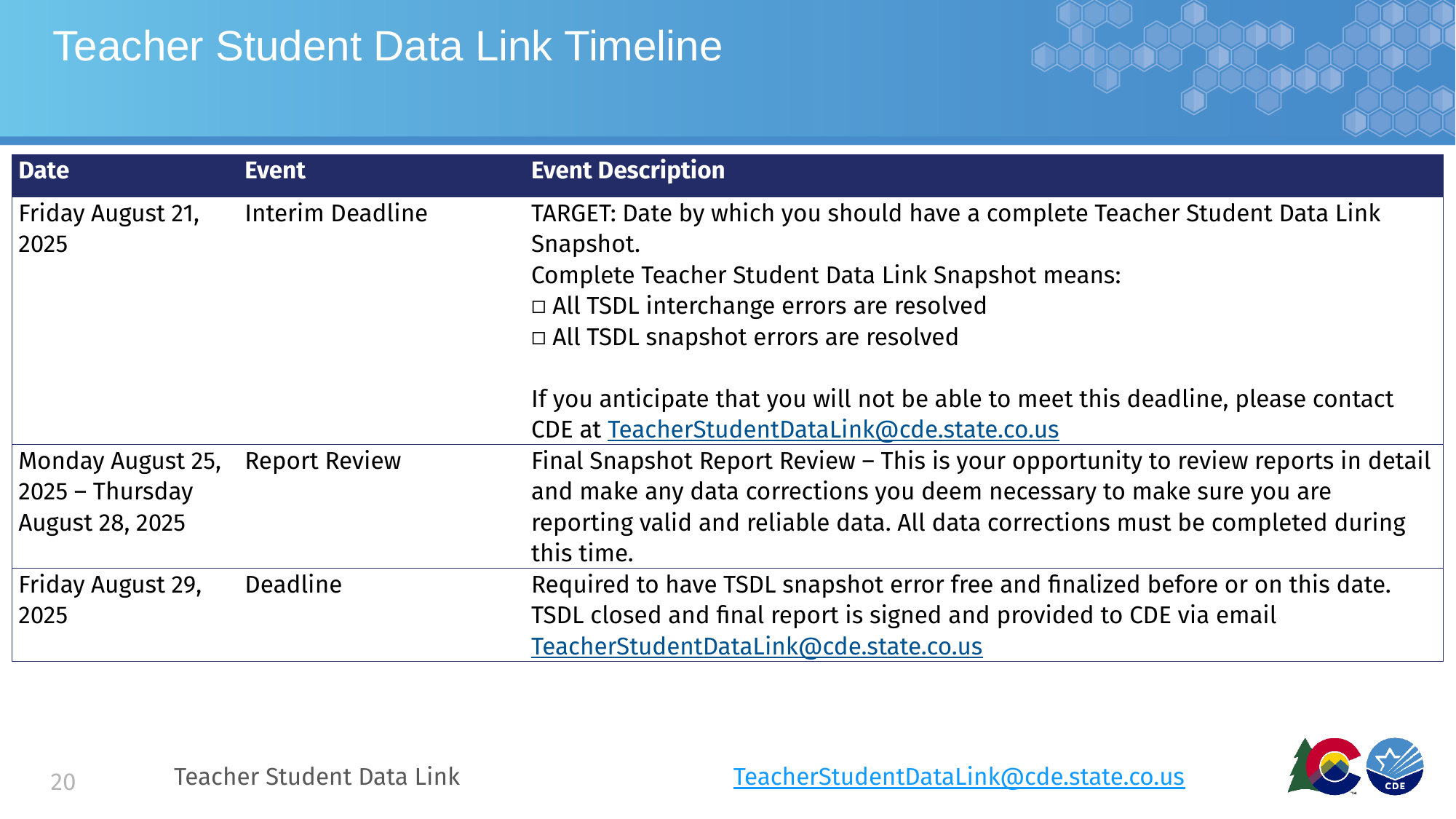

# Teacher Student Data Link Timeline
| Date | Event | Event Description |
| --- | --- | --- |
| Friday August 21, 2025 | Interim Deadline | TARGET: Date by which you should have a complete Teacher Student Data Link Snapshot. Complete Teacher Student Data Link Snapshot means: ◻ All TSDL interchange errors are resolved ◻ All TSDL snapshot errors are resolved   If you anticipate that you will not be able to meet this deadline, please contact CDE at TeacherStudentDataLink@cde.state.co.us |
| Monday August 25, 2025 – Thursday August 28, 2025 | Report Review | Final Snapshot Report Review – This is your opportunity to review reports in detail and make any data corrections you deem necessary to make sure you are reporting valid and reliable data. All data corrections must be completed during this time. |
| Friday August 29, 2025 | Deadline | Required to have TSDL snapshot error free and finalized before or on this date. TSDL closed and final report is signed and provided to CDE via email TeacherStudentDataLink@cde.state.co.us |
Teacher Student Data Link
TeacherStudentDataLink@cde.state.co.us
20